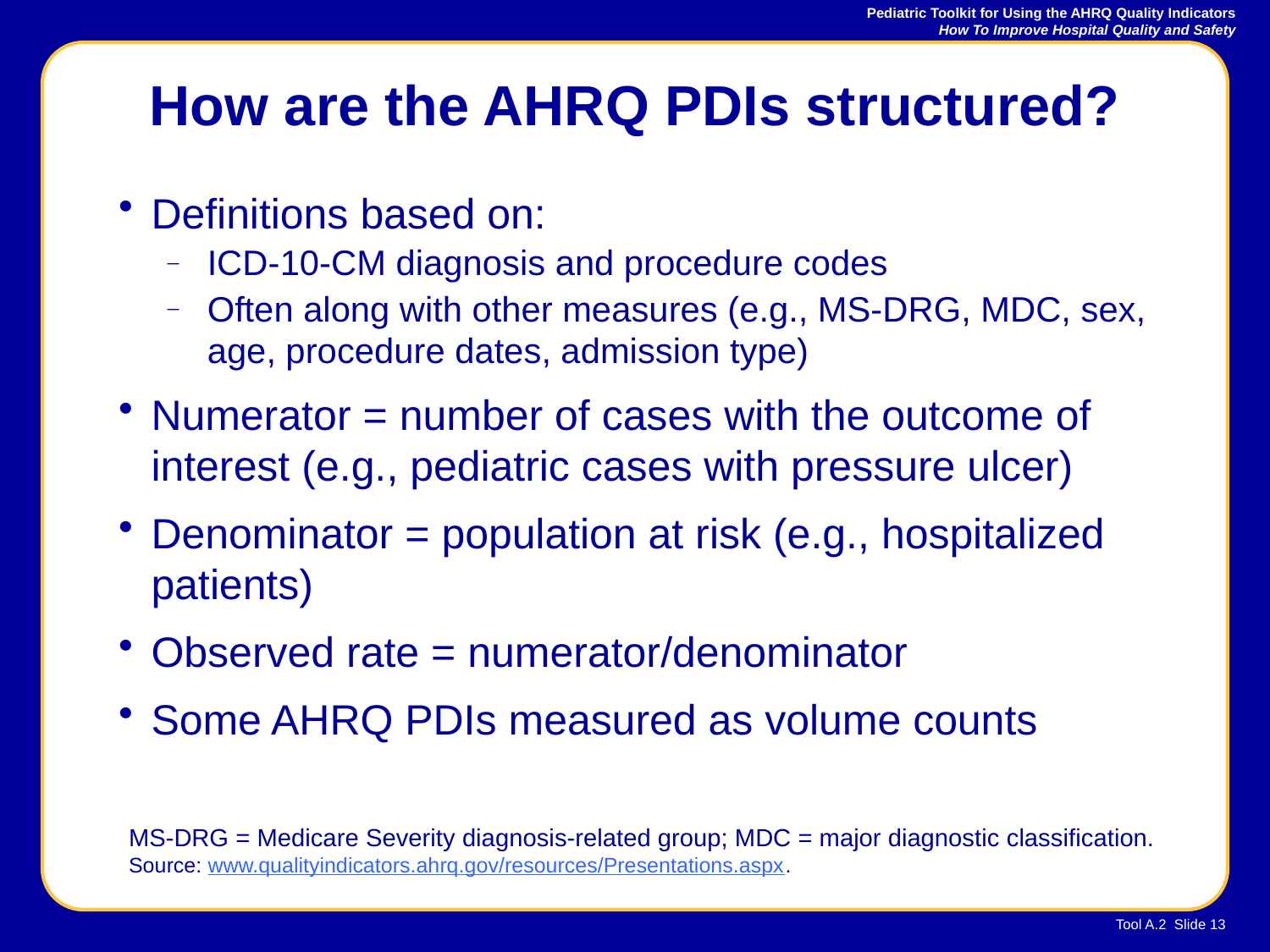

# How are the AHRQ PDIs structured?
Definitions based on:
ICD-10-CM diagnosis and procedure codes
Often along with other measures (e.g., MS-DRG, MDC, sex, age, procedure dates, admission type)
Numerator = number of cases with the outcome of interest (e.g., pediatric cases with pressure ulcer)
Denominator = population at risk (e.g., hospitalized patients)
Observed rate = numerator/denominator
Some AHRQ PDIs measured as volume counts
MS-DRG = Medicare Severity diagnosis-related group; MDC = major diagnostic classification.
Source: www.qualityindicators.ahrq.gov/resources/Presentations.aspx.